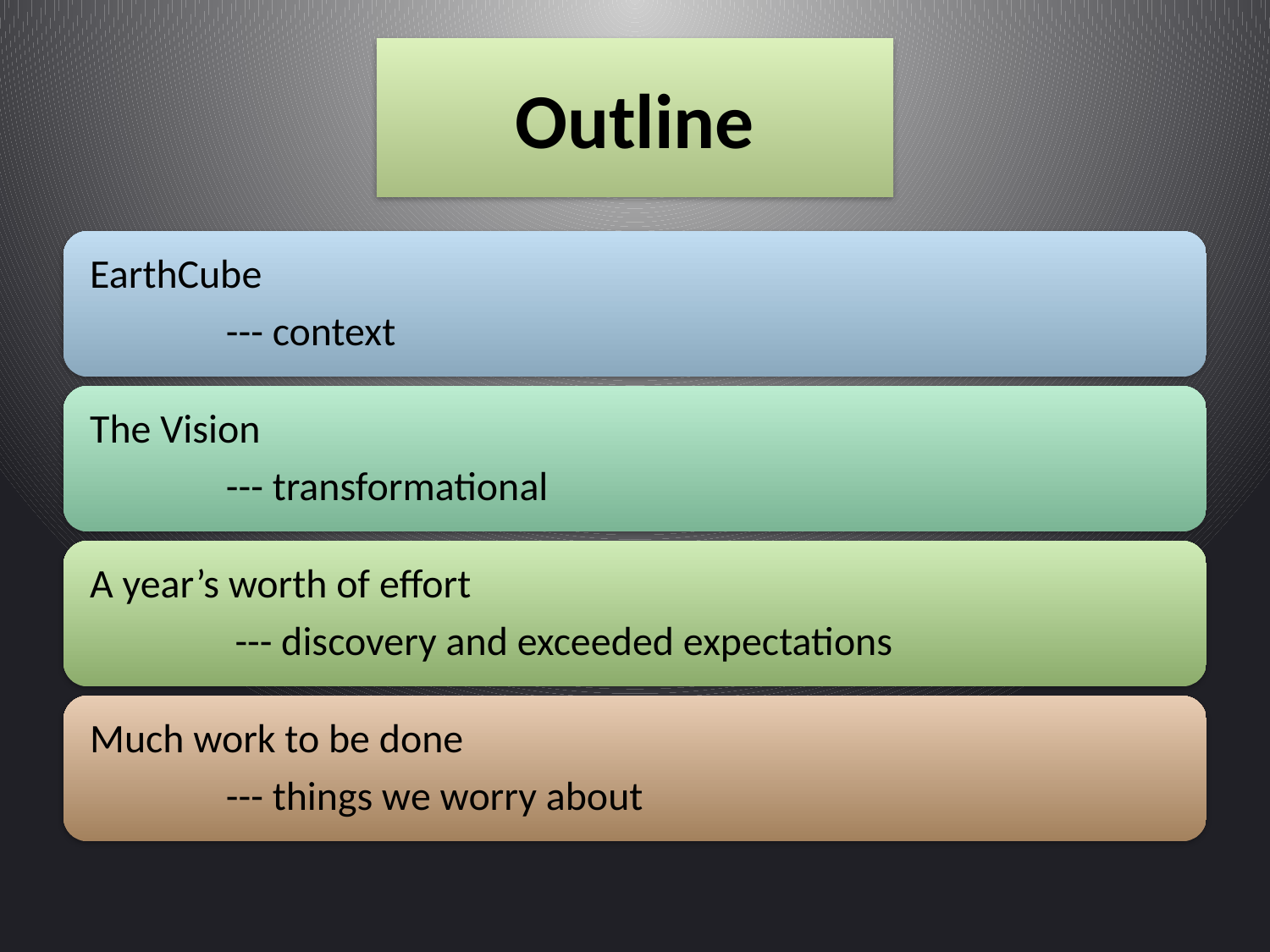

# Outline
EarthCube
	 --- context
The Vision
	 --- transformational
A year’s worth of effort
	  --- discovery and exceeded expectations
Much work to be done
	 --- things we worry about